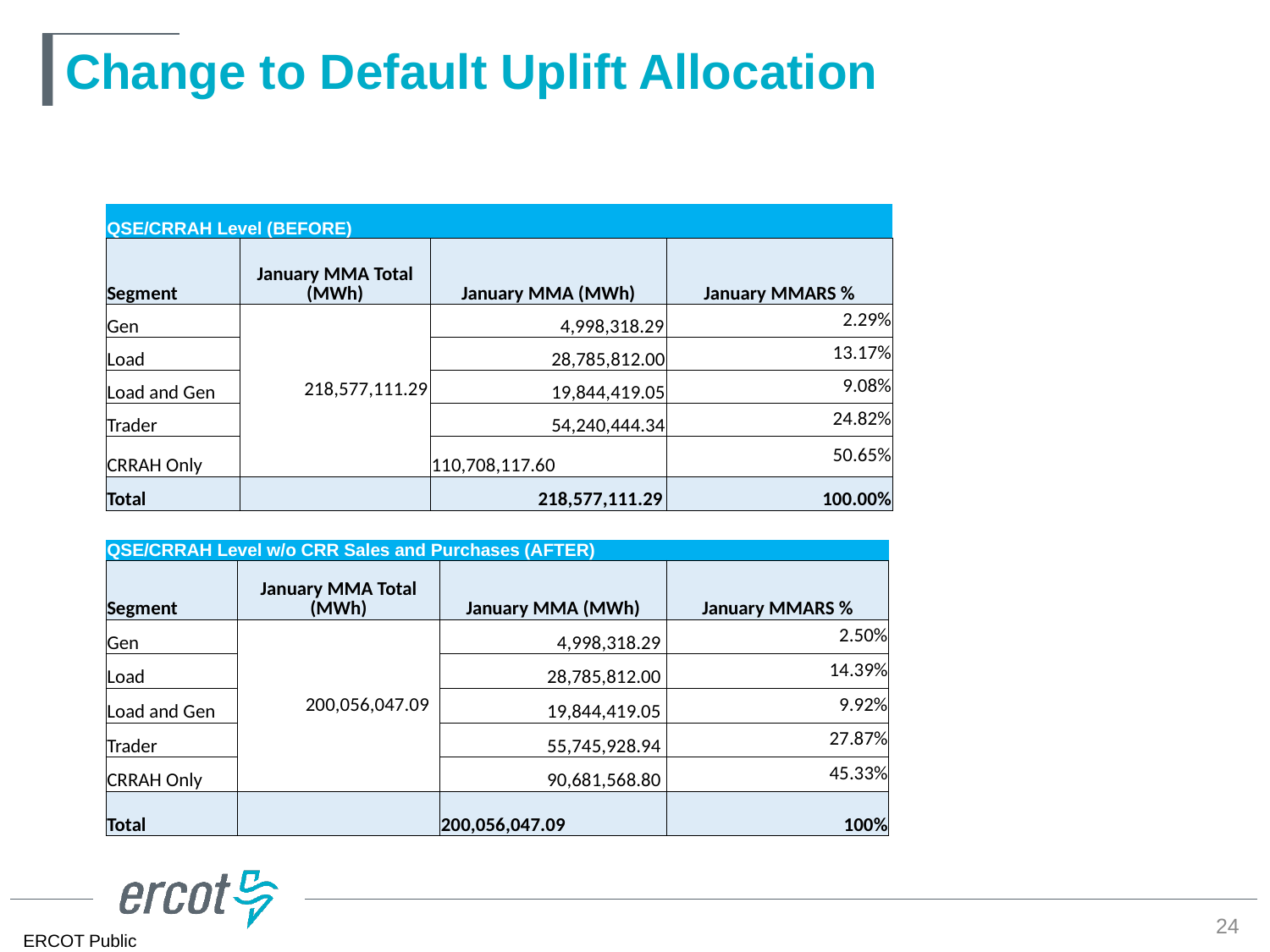

# Change to Default Uplift Allocation
| QSE/CRRAH Level (BEFORE) |  |  |  |
| --- | --- | --- | --- |
| Segment | January MMA Total (MWh) | January MMA (MWh) | January MMARS % |
| Gen | 218,577,111.29 | 4,998,318.29 | 2.29% |
| Load |  | 28,785,812.00 | 13.17% |
| Load and Gen |  | 19,844,419.05 | 9.08% |
| Trader |  | 54,240,444.34 | 24.82% |
| CRRAH Only |  | 110,708,117.60 | 50.65% |
| Total |  | 218,577,111.29 | 100.00% |
| QSE/CRRAH Level w/o CRR Sales and Purchases (AFTER) |  |  |  |
| --- | --- | --- | --- |
| Segment | January MMA Total (MWh) | January MMA (MWh) | January MMARS % |
| Gen | 200,056,047.09 | 4,998,318.29 | 2.50% |
| Load |  | 28,785,812.00 | 14.39% |
| Load and Gen |  | 19,844,419.05 | 9.92% |
| Trader |  | 55,745,928.94 | 27.87% |
| CRRAH Only |  | 90,681,568.80 | 45.33% |
| Total |  | 200,056,047.09 | 100% |
24